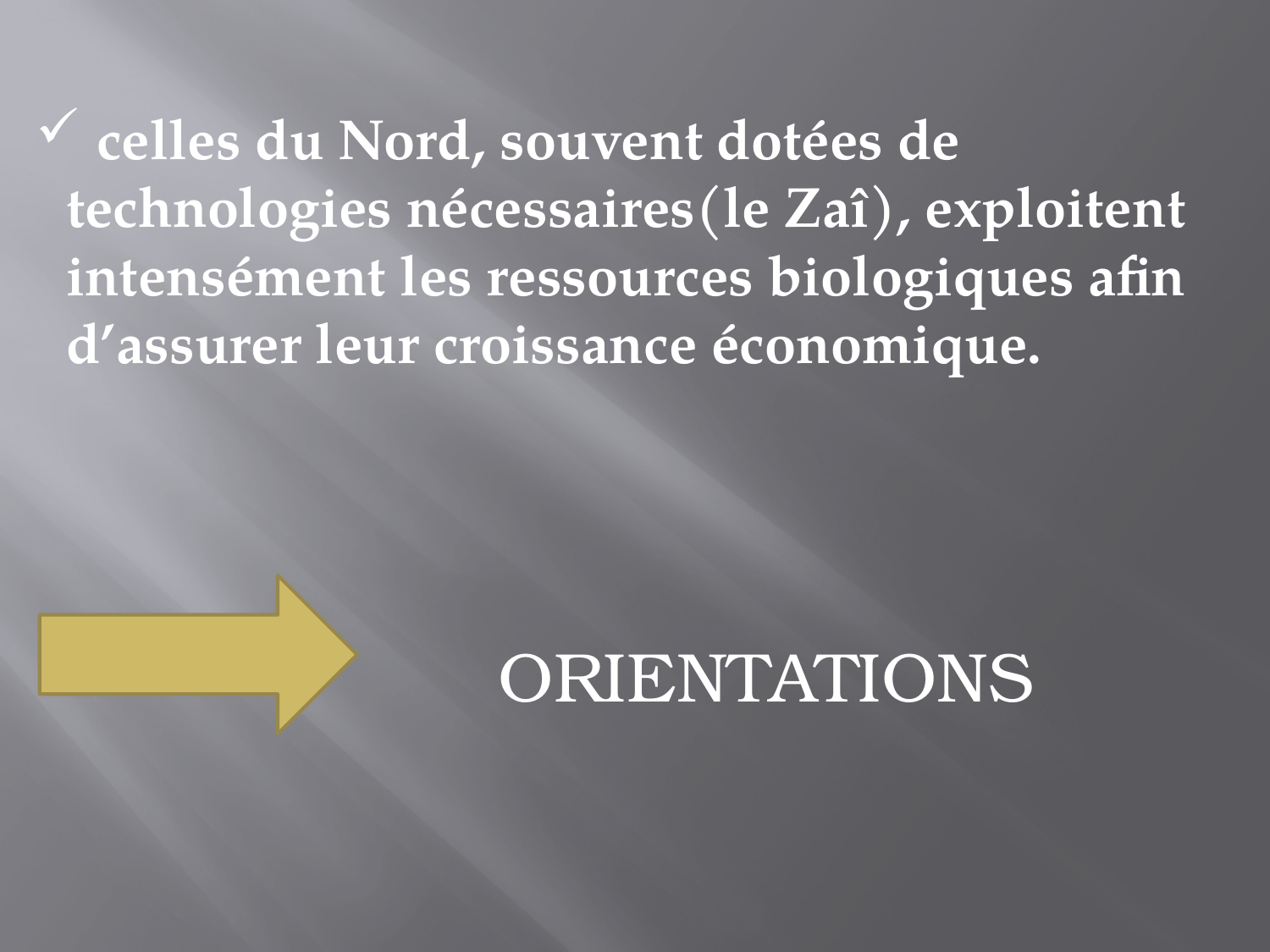

# celles du Nord, souvent dotées de technologies nécessaires(le Zaî), exploitent intensément les ressources biologiques afin d’assurer leur croissance économique.

                                 ORIENTATIONS